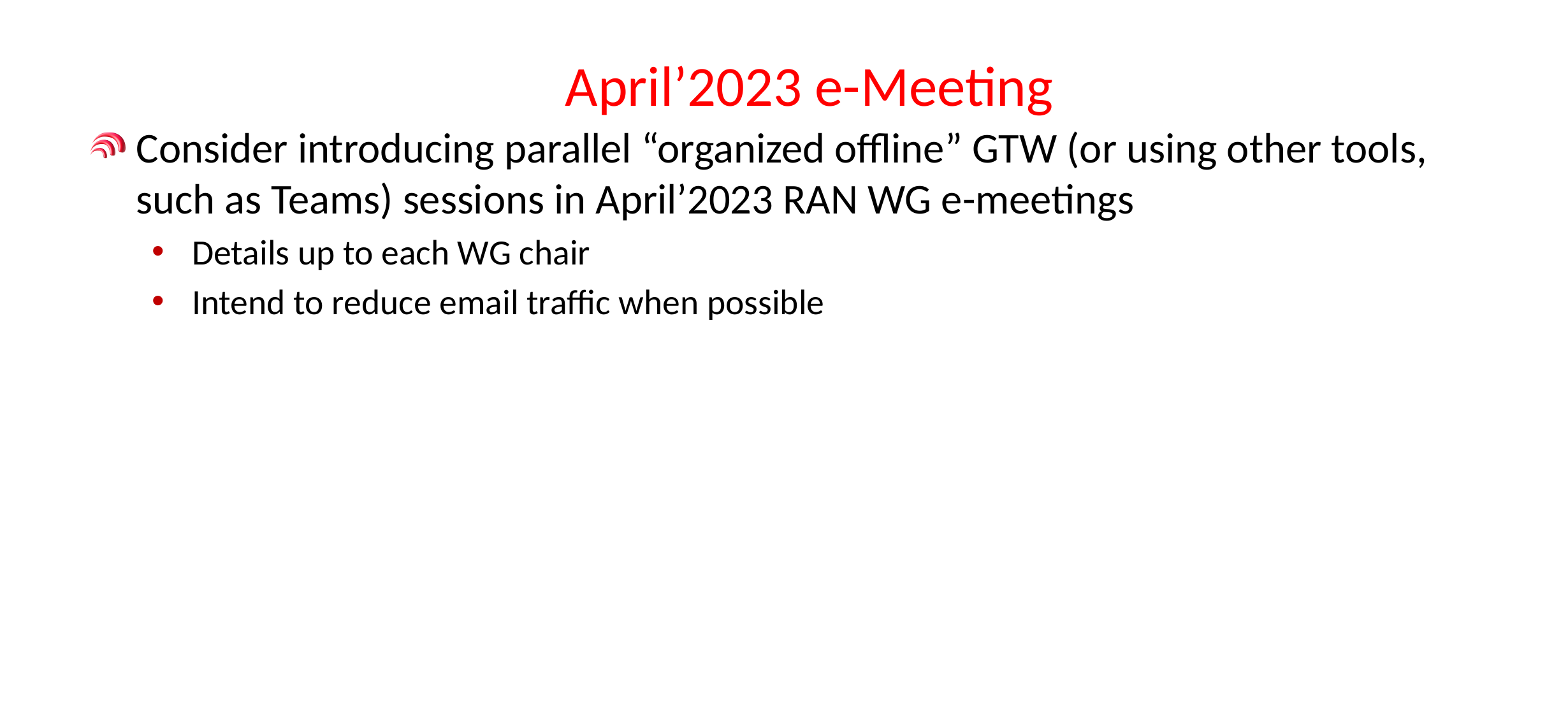

# April’2023 e-Meeting
Consider introducing parallel “organized offline” GTW (or using other tools, such as Teams) sessions in April’2023 RAN WG e-meetings
Details up to each WG chair
Intend to reduce email traffic when possible